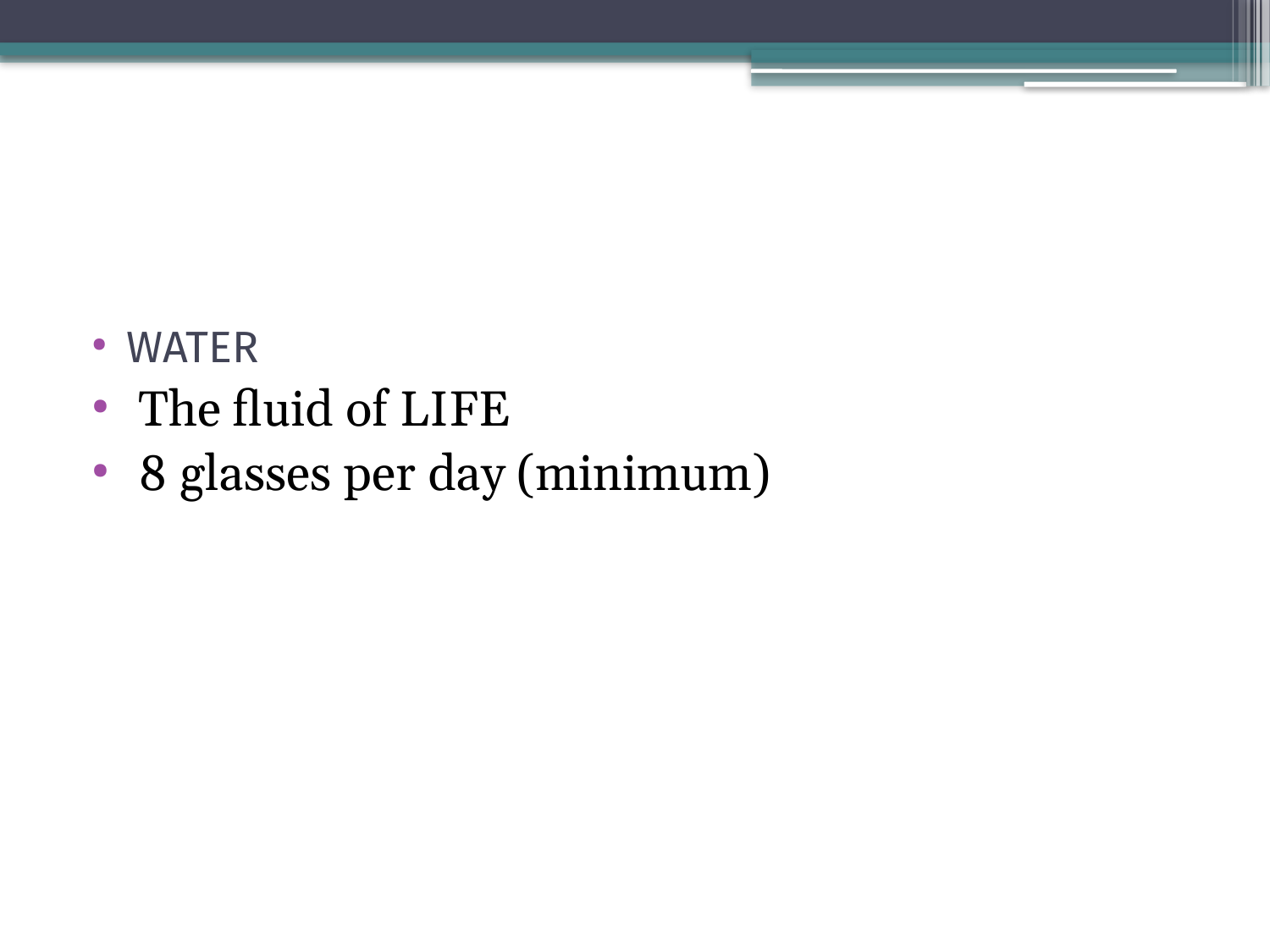

#
WATER
 The fluid of LIFE
 8 glasses per day (minimum)